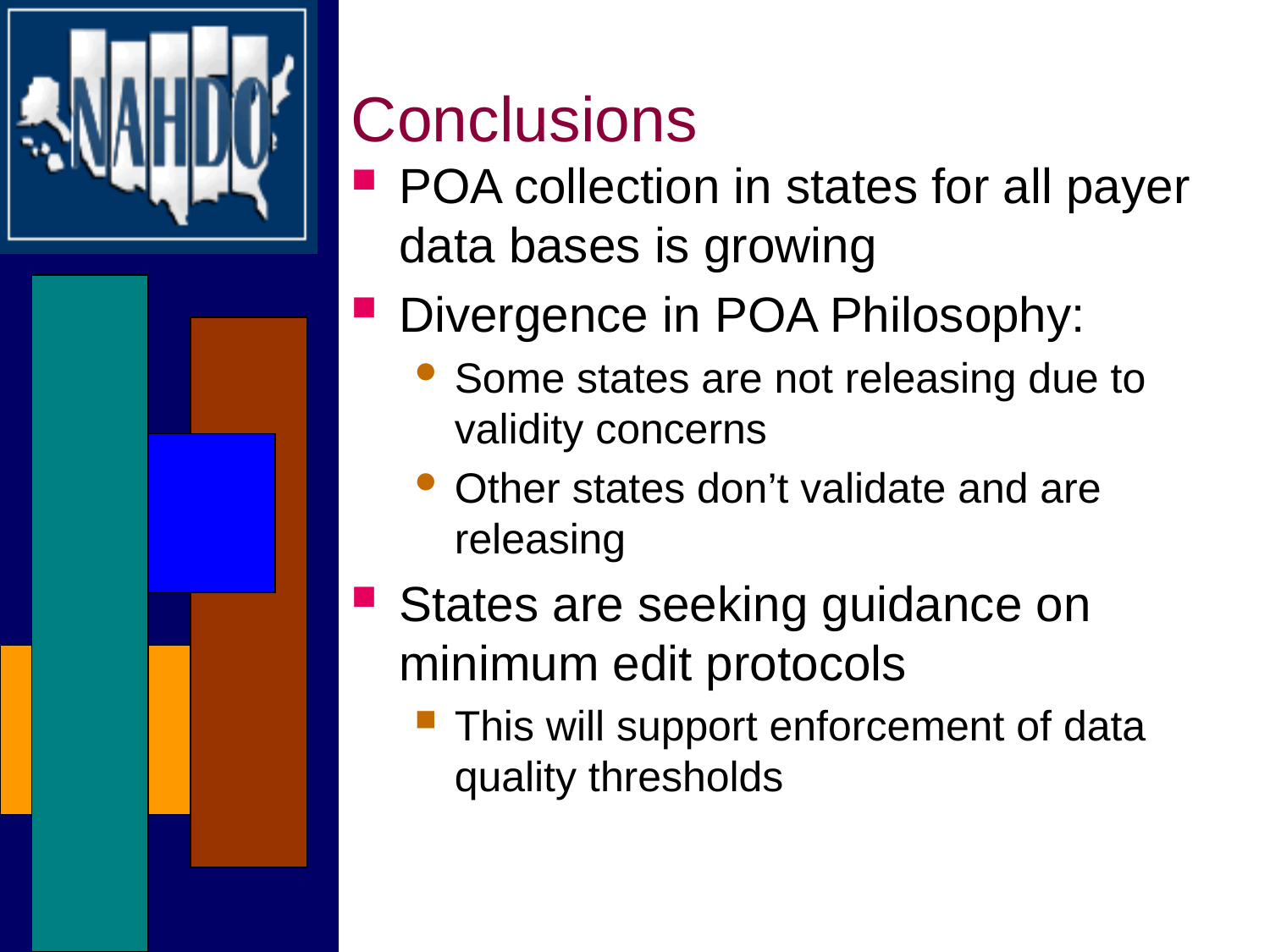

# Conclusions
POA collection in states for all payer data bases is growing
Divergence in POA Philosophy:
Some states are not releasing due to validity concerns
Other states don’t validate and are releasing
States are seeking guidance on minimum edit protocols
This will support enforcement of data quality thresholds